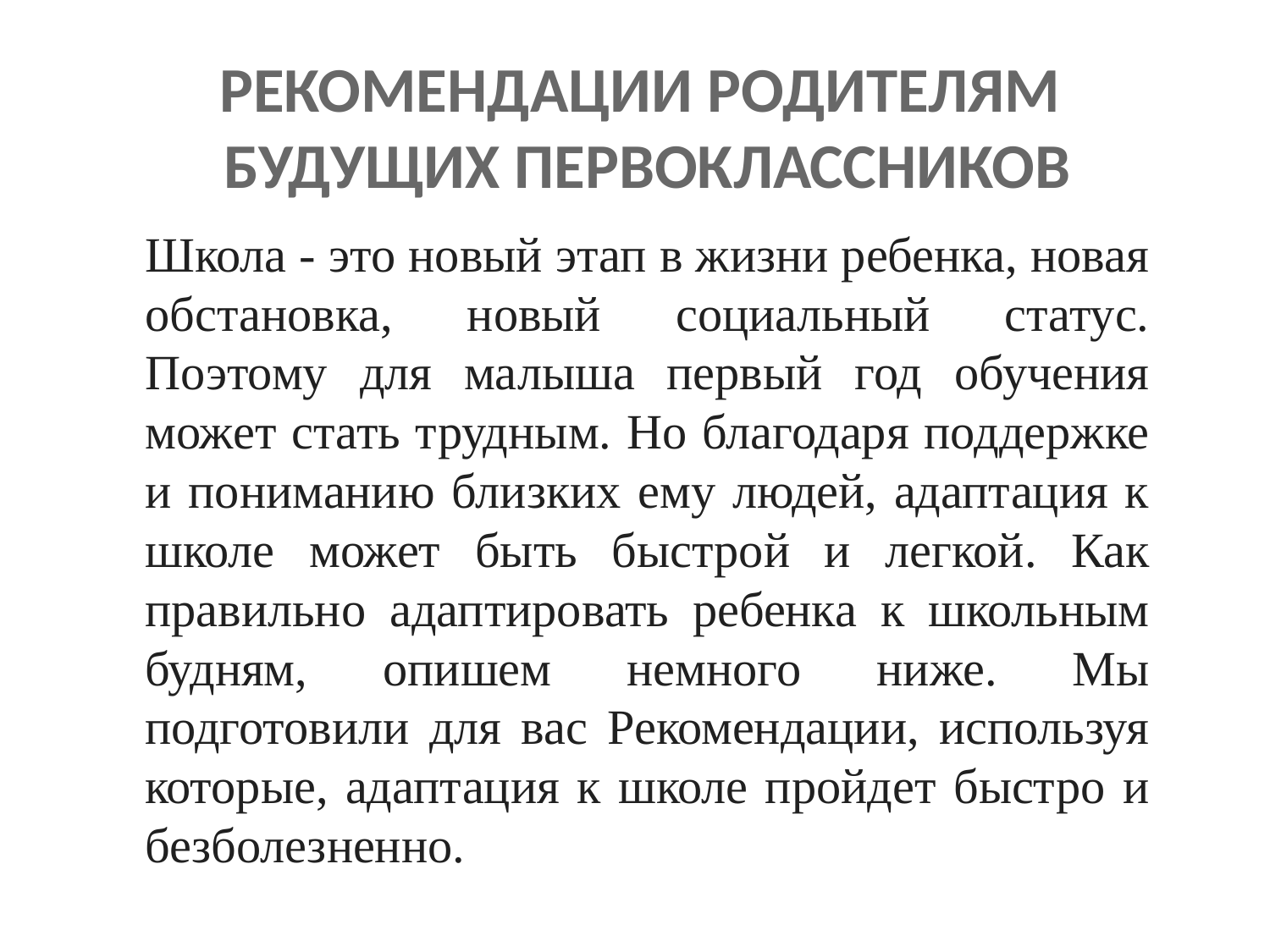

РЕКОМЕНДАЦИИ РОДИТЕЛЯМ
БУДУЩИХ ПЕРВОКЛАССНИКОВ
Школа - это новый этап в жизни ребенка, новая обстановка, новый социальный статус. Поэтому для малыша первый год обучения может стать трудным. Но благодаря поддержке и пониманию близких ему людей, адаптация к школе может быть быстрой и легкой. Как правильно адаптировать ребенка к школьным будням, опишем немного ниже. Мы подготовили для вас Рекомендации, используя которые, адаптация к школе пройдет быстро и безболезненно.